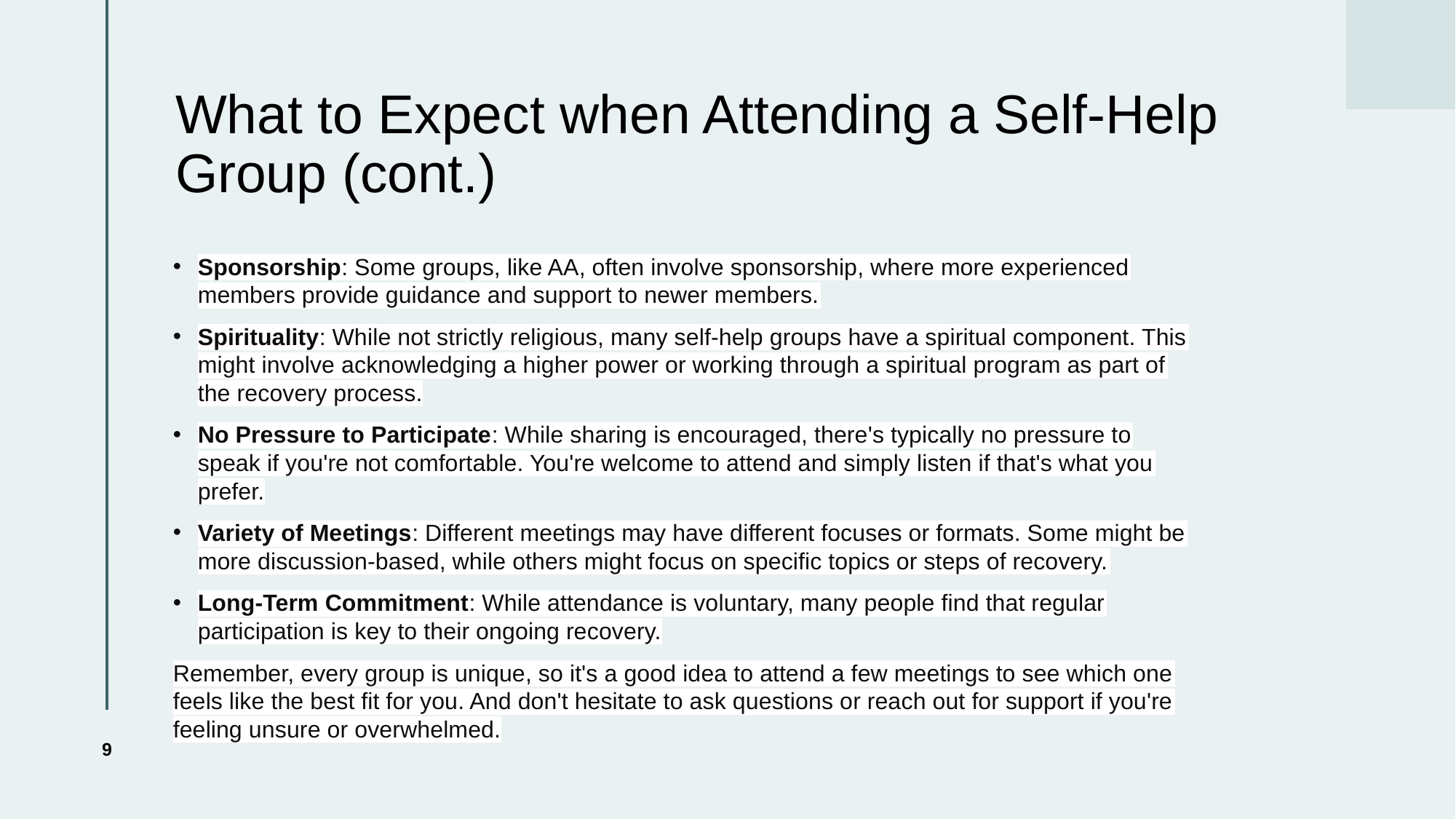

# What to Expect when Attending a Self-Help Group (cont.)
Sponsorship: Some groups, like AA, often involve sponsorship, where more experienced members provide guidance and support to newer members.
Spirituality: While not strictly religious, many self-help groups have a spiritual component. This might involve acknowledging a higher power or working through a spiritual program as part of the recovery process.
No Pressure to Participate: While sharing is encouraged, there's typically no pressure to speak if you're not comfortable. You're welcome to attend and simply listen if that's what you prefer.
Variety of Meetings: Different meetings may have different focuses or formats. Some might be more discussion-based, while others might focus on specific topics or steps of recovery.
Long-Term Commitment: While attendance is voluntary, many people find that regular participation is key to their ongoing recovery.
Remember, every group is unique, so it's a good idea to attend a few meetings to see which one feels like the best fit for you. And don't hesitate to ask questions or reach out for support if you're feeling unsure or overwhelmed.

9